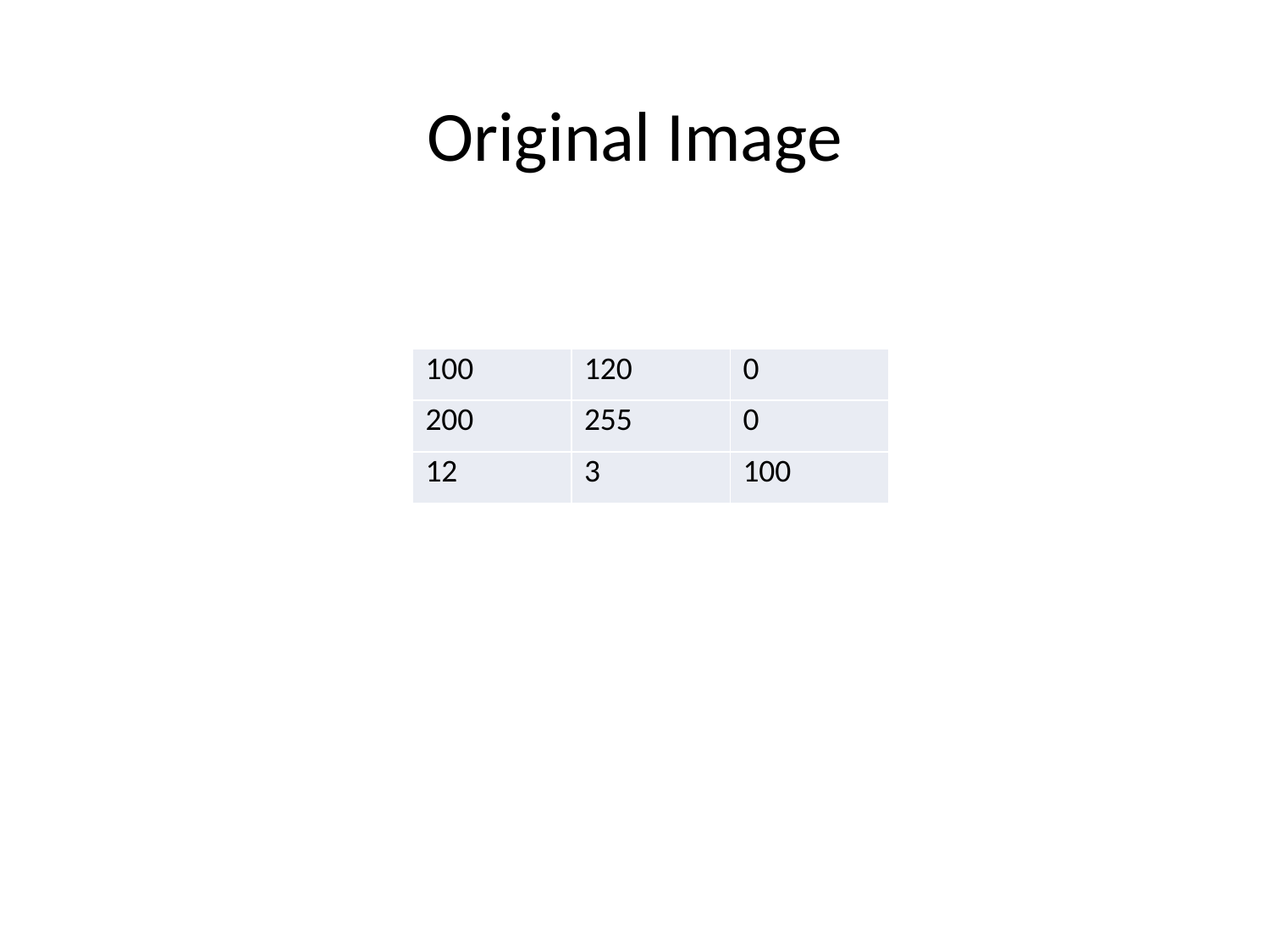

Original Image
| 100 | 120 | 0 |
| --- | --- | --- |
| 200 | 255 | 0 |
| 12 | 3 | 100 |